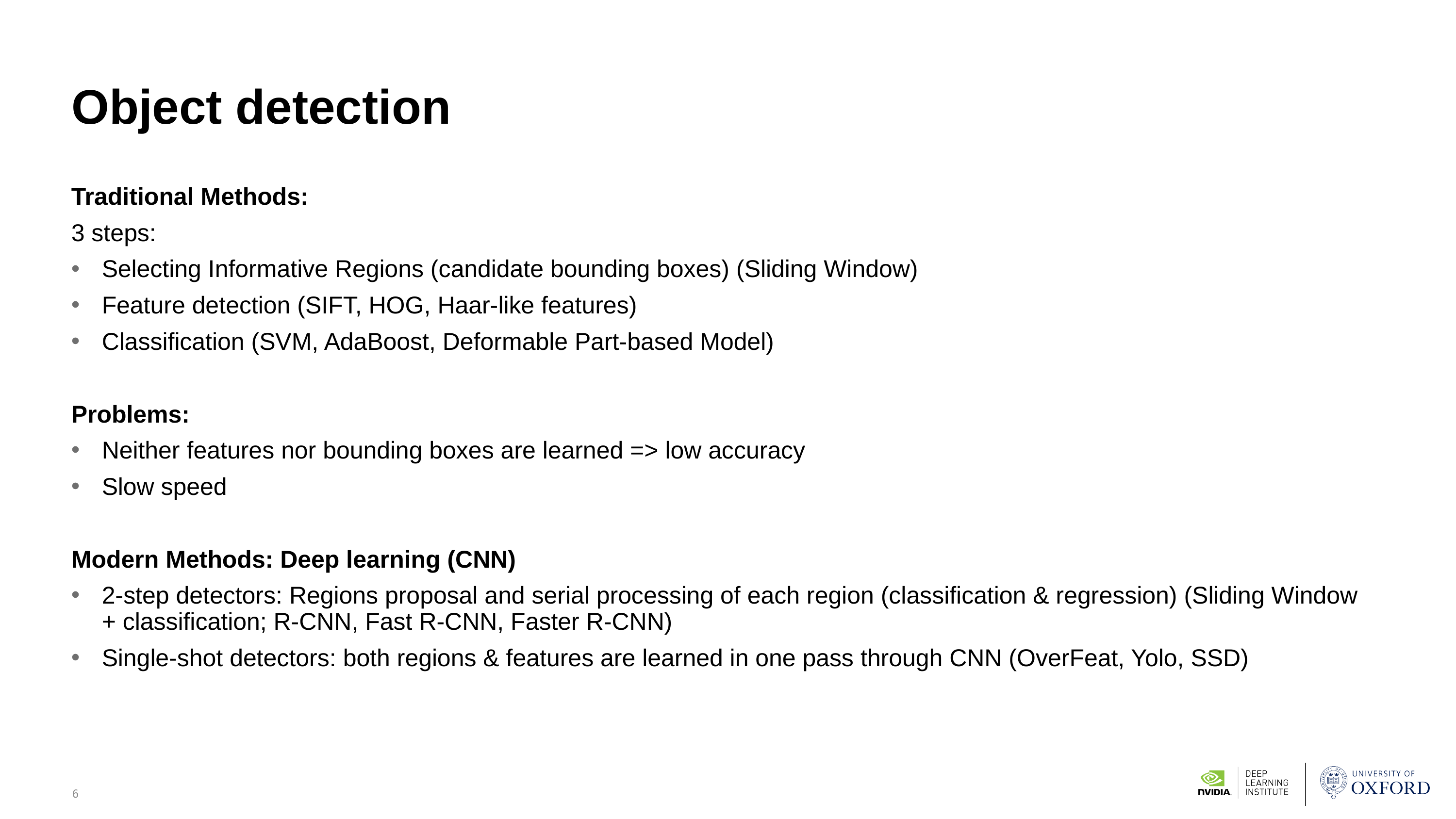

# Object detection
Traditional Methods:
3 steps:
Selecting Informative Regions (candidate bounding boxes) (Sliding Window)
Feature detection (SIFT, HOG, Haar-like features)
Classification (SVM, AdaBoost, Deformable Part-based Model)

Problems:
Neither features nor bounding boxes are learned => low accuracy
Slow speed

Modern Methods: Deep learning (CNN)
2-step detectors: Regions proposal and serial processing of each region (classification & regression) (Sliding Window + classification; R-CNN, Fast R-CNN, Faster R-CNN)
Single-shot detectors: both regions & features are learned in one pass through CNN (OverFeat, Yolo, SSD)